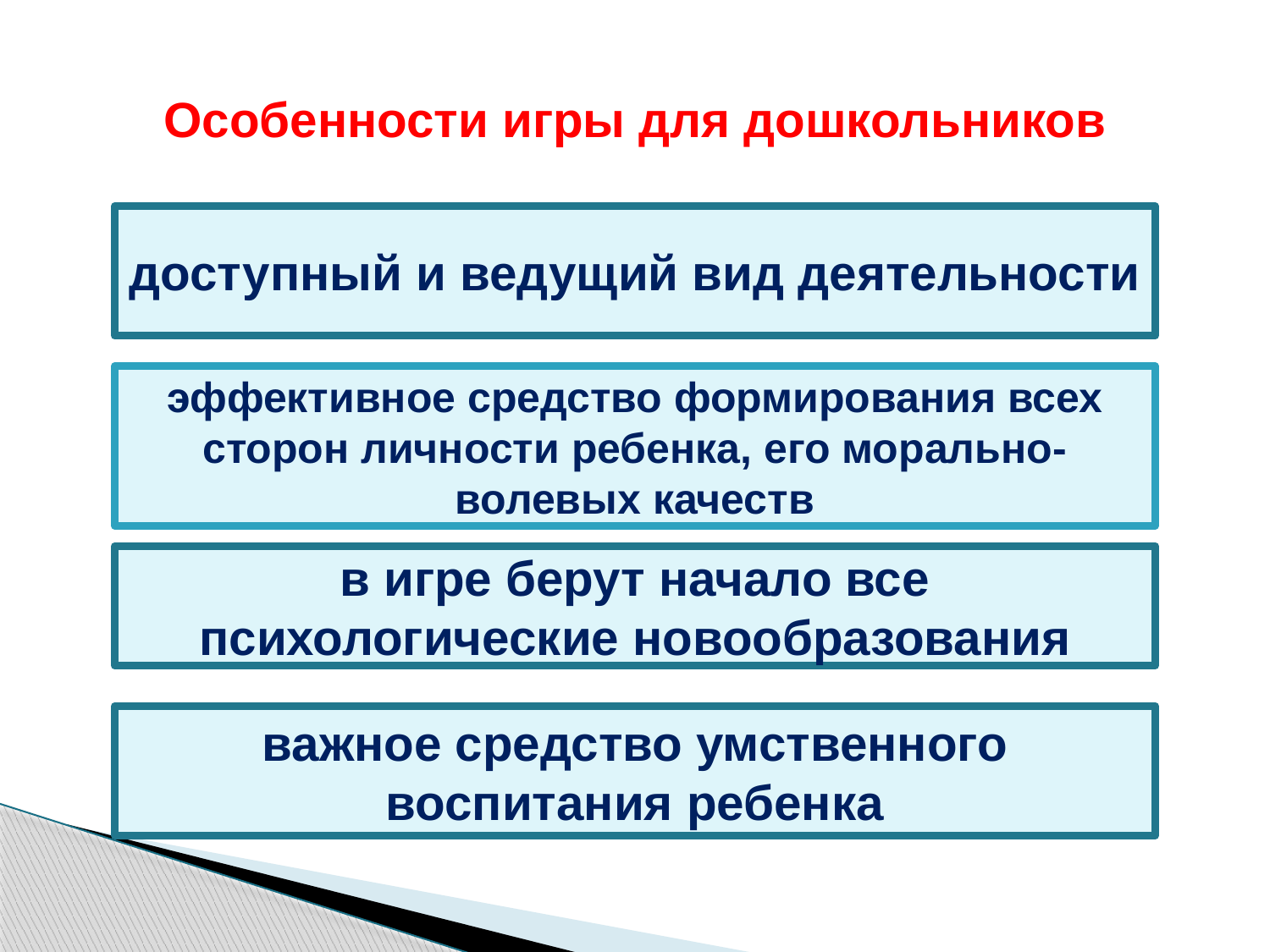

# Особенности игры для дошкольников

доступный и ведущий вид деятельности
эффективное средство формирования всех сторон личности ребенка, его морально-волевых качеств
в игре берут начало все психологические новообразования
важное средство умственного воспитания ребенка